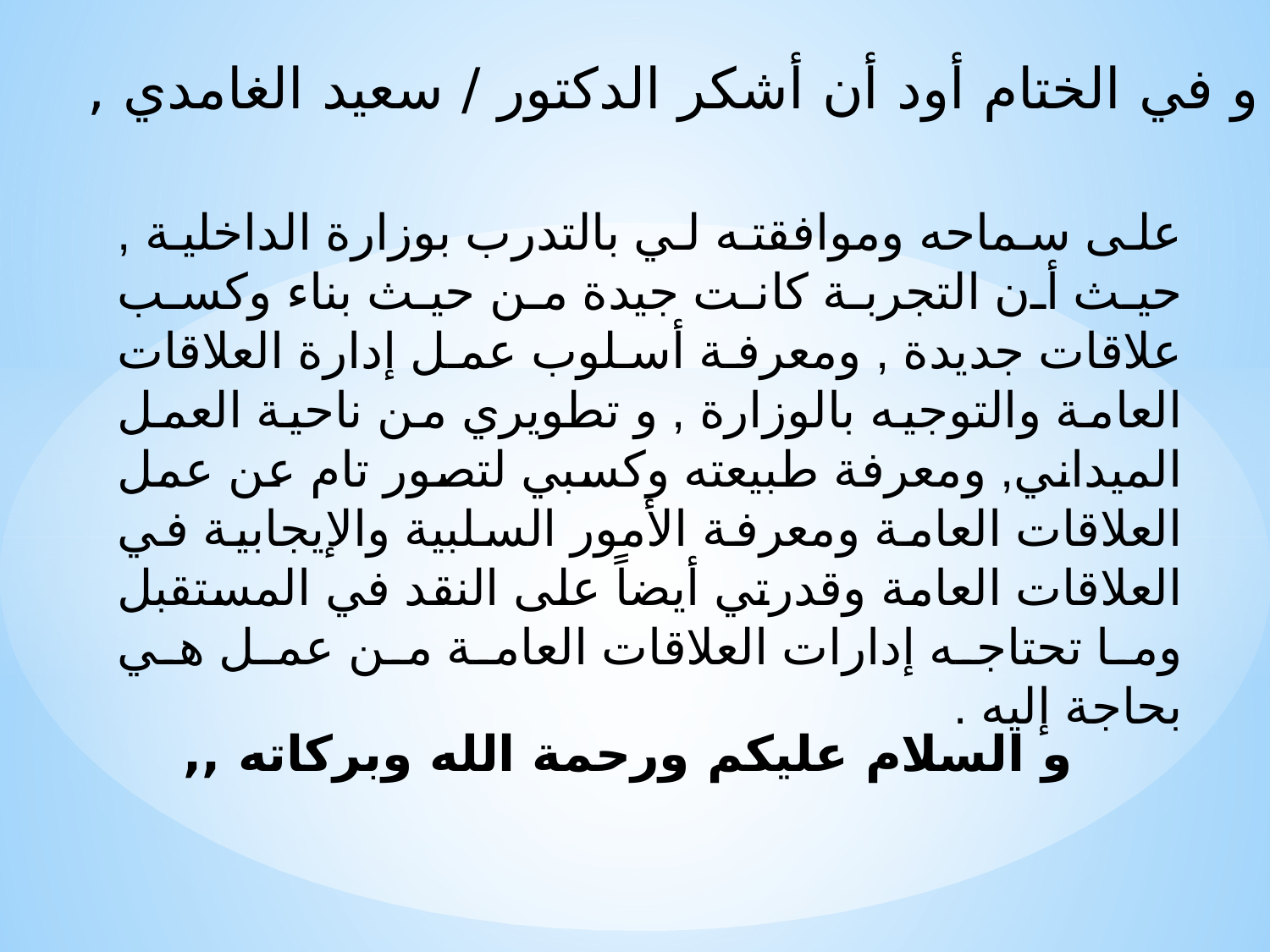

و في الختام أود أن أشكر الدكتور / سعيد الغامدي ,
على سماحه وموافقته لي بالتدرب بوزارة الداخلية , حيث أن التجربة كانت جيدة من حيث بناء وكسب علاقات جديدة , ومعرفة أسلوب عمل إدارة العلاقات العامة والتوجيه بالوزارة , و تطويري من ناحية العمل الميداني, ومعرفة طبيعته وكسبي لتصور تام عن عمل العلاقات العامة ومعرفة الأمور السلبية والإيجابية في العلاقات العامة وقدرتي أيضاً على النقد في المستقبل وما تحتاجه إدارات العلاقات العامة من عمل هي بحاجة إليه .
و السلام عليكم ورحمة الله وبركاته ,,